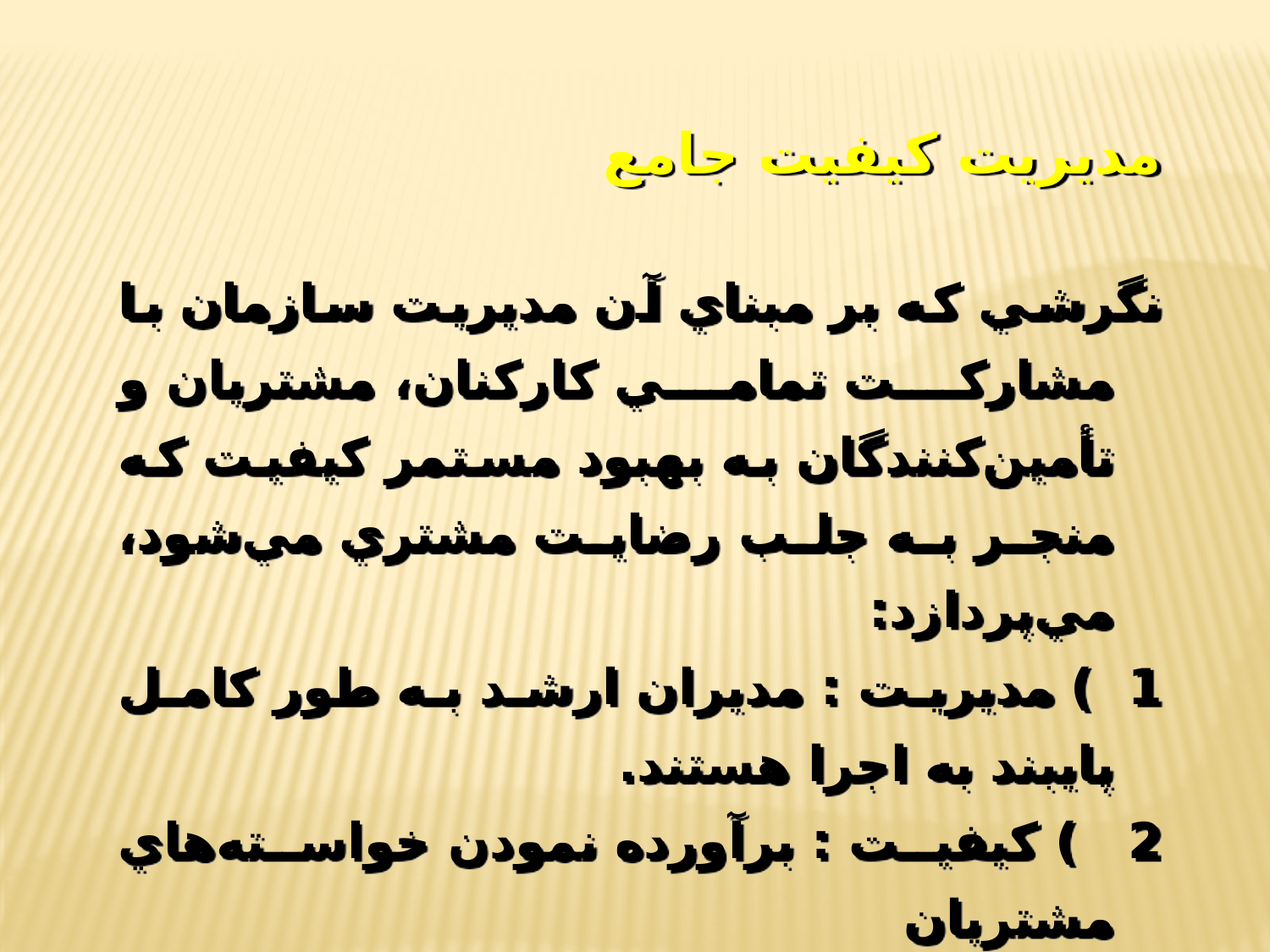

مديريت كيفيت جامع

نگرشي كه بر مبناي آن مديريت سازمان با مشاركت تمامي كاركنان، مشتريان و تأمين‌كنندگان به بهبود مستمر كيفيت كه منجر به جلب رضايت مشتري مي‌شود، مي‌پردازد:
1 ) مديريت : مديران ارشد به طور كامل پايبند به اجرا هستند.
2 ) كيفيت : برآورده نمودن خواسته‌هاي مشتريان
3 ) جامع : هركس كه با سازمان در ارتباط است، در فرآيند بهبود مستمر درگير مي‌شود.